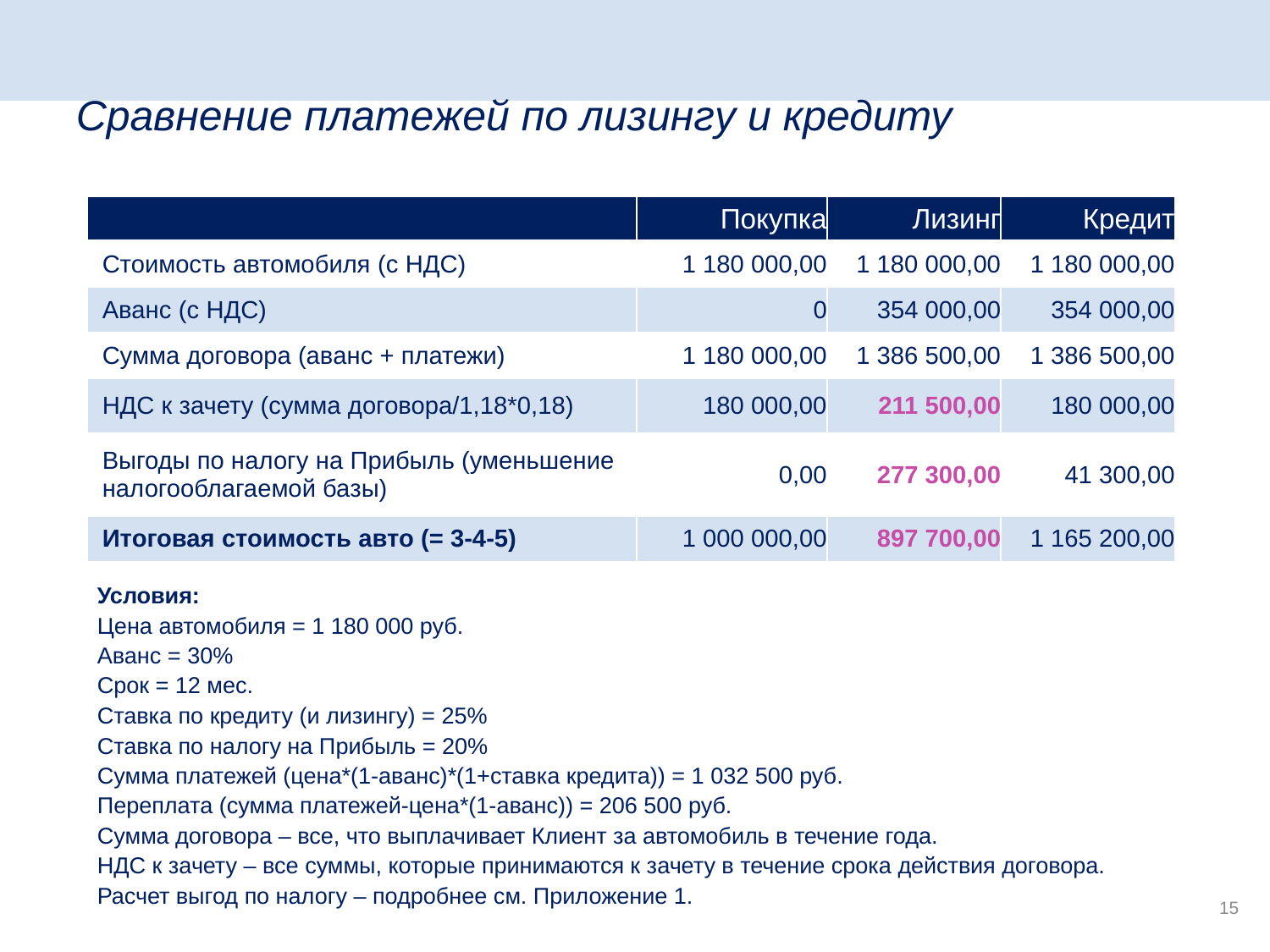

Сравнение платежей по лизингу и кредиту
|  | Покупка | Лизинг | Кредит |
| --- | --- | --- | --- |
| Стоимость автомобиля (c НДС) | 1 180 000,00 | 1 180 000,00 | 1 180 000,00 |
| Аванс (с НДС) | 0 | 354 000,00 | 354 000,00 |
| Сумма договора (аванс + платежи) | 1 180 000,00 | 1 386 500,00 | 1 386 500,00 |
| НДС к зачету (сумма договора/1,18\*0,18) | 180 000,00 | 211 500,00 | 180 000,00 |
| Выгоды по налогу на Прибыль (уменьшение налогооблагаемой базы) | 0,00 | 277 300,00 | 41 300,00 |
| Итоговая стоимость авто (= 3-4-5) | 1 000 000,00 | 897 700,00 | 1 165 200,00 |
Условия:
Цена автомобиля = 1 180 000 руб.
Аванс = 30%
Срок = 12 мес.
Ставка по кредиту (и лизингу) = 25%
Ставка по налогу на Прибыль = 20%
Сумма платежей (цена*(1-аванс)*(1+ставка кредита)) = 1 032 500 руб.
Переплата (сумма платежей-цена*(1-аванс)) = 206 500 руб.
Сумма договора – все, что выплачивает Клиент за автомобиль в течение года.
НДС к зачету – все суммы, которые принимаются к зачету в течение срока действия договора.
Расчет выгод по налогу – подробнее см. Приложение 1.
15